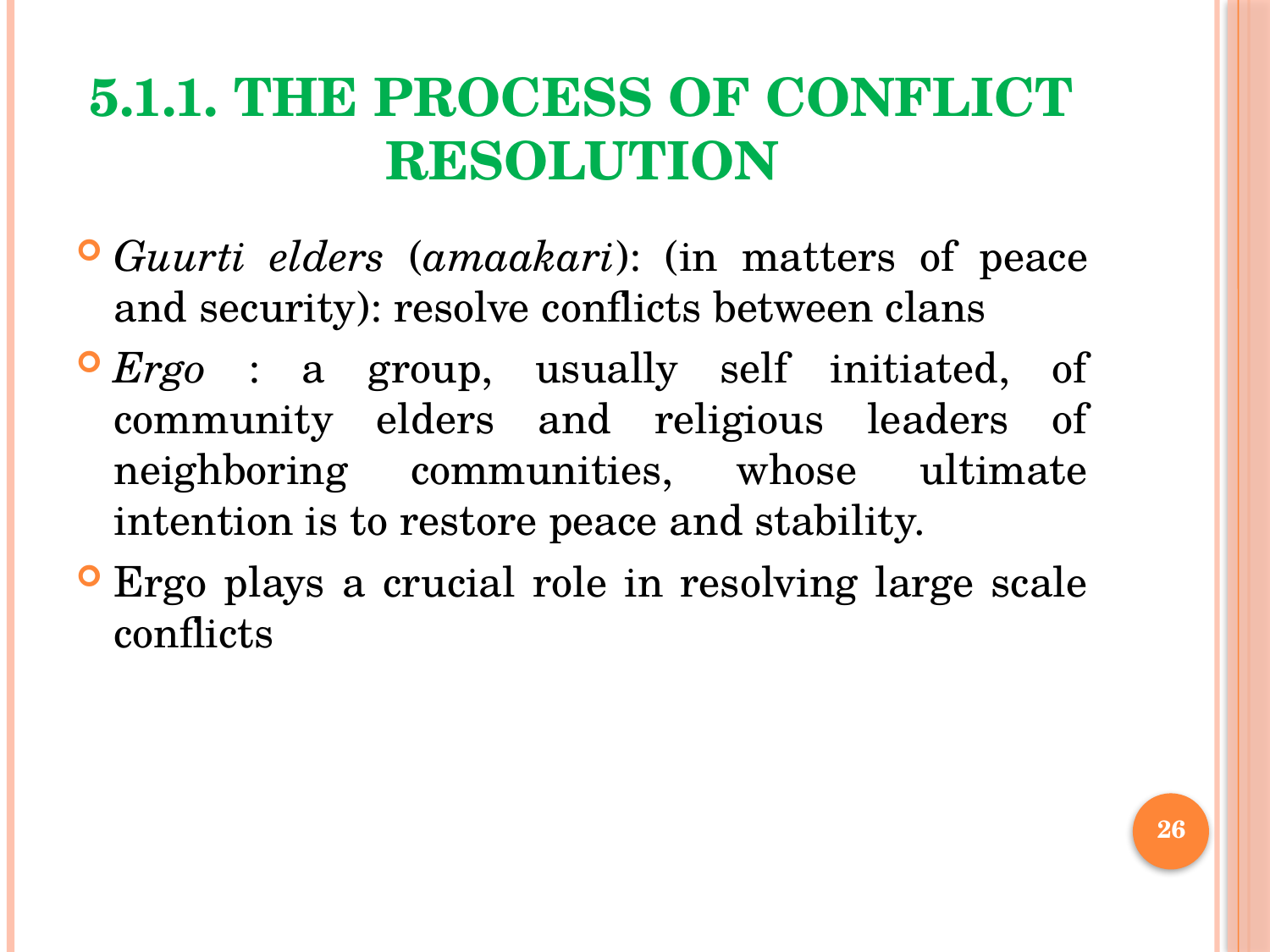

# 5.1.1. The Process of conflict resolution
Guurti elders (amaakari): (in matters of peace and security): resolve conflicts between clans
Ergo : a group, usually self initiated, of community elders and religious leaders of neighboring communities, whose ultimate intention is to restore peace and stability.
Ergo plays a crucial role in resolving large scale conflicts
26